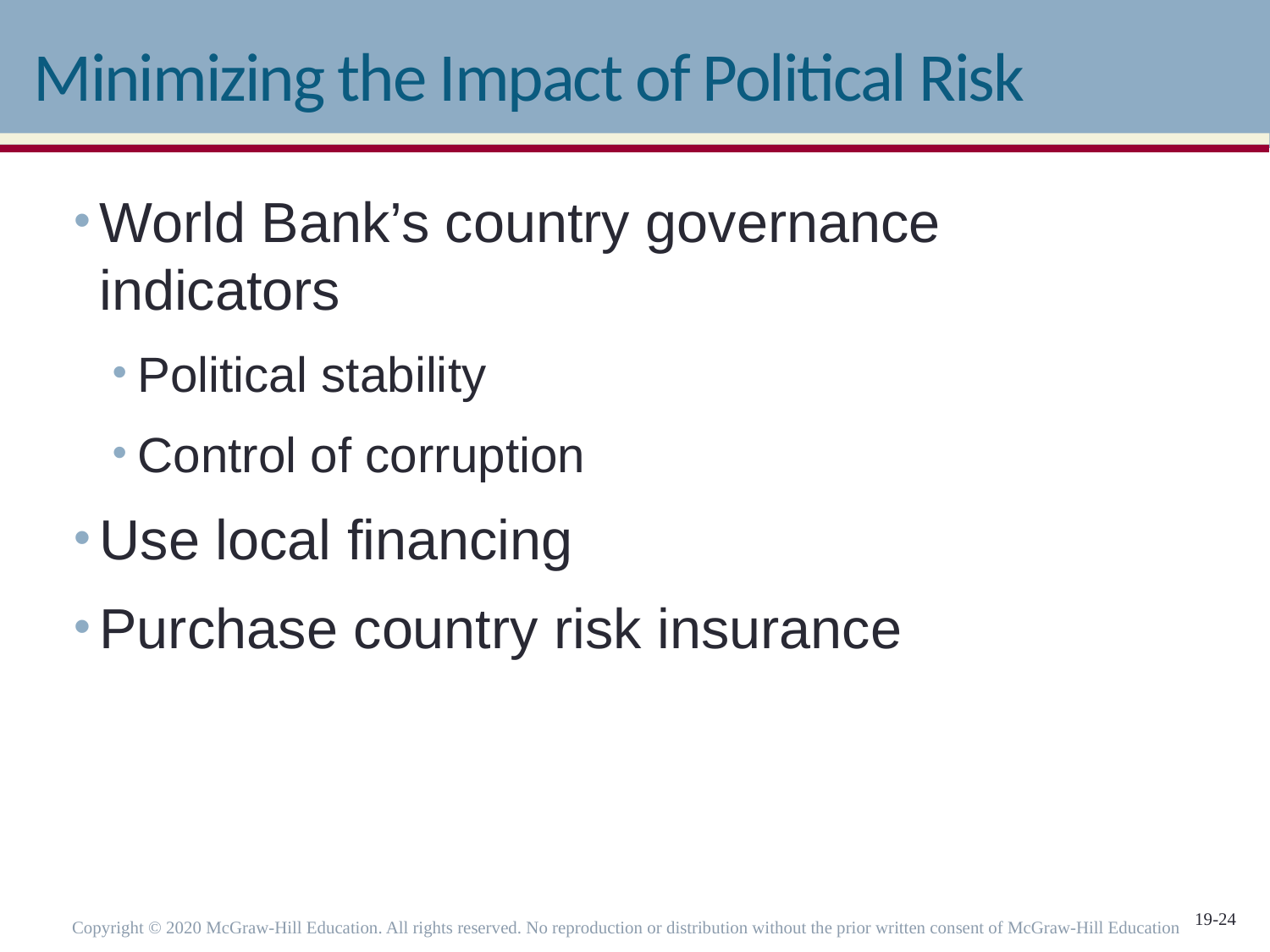

# Minimizing the Impact of Political Risk
World Bank’s country governance indicators
Political stability
Control of corruption
Use local financing
Purchase country risk insurance
Copyright © 2020 McGraw-Hill Education. All rights reserved. No reproduction or distribution without the prior written consent of McGraw-Hill Education